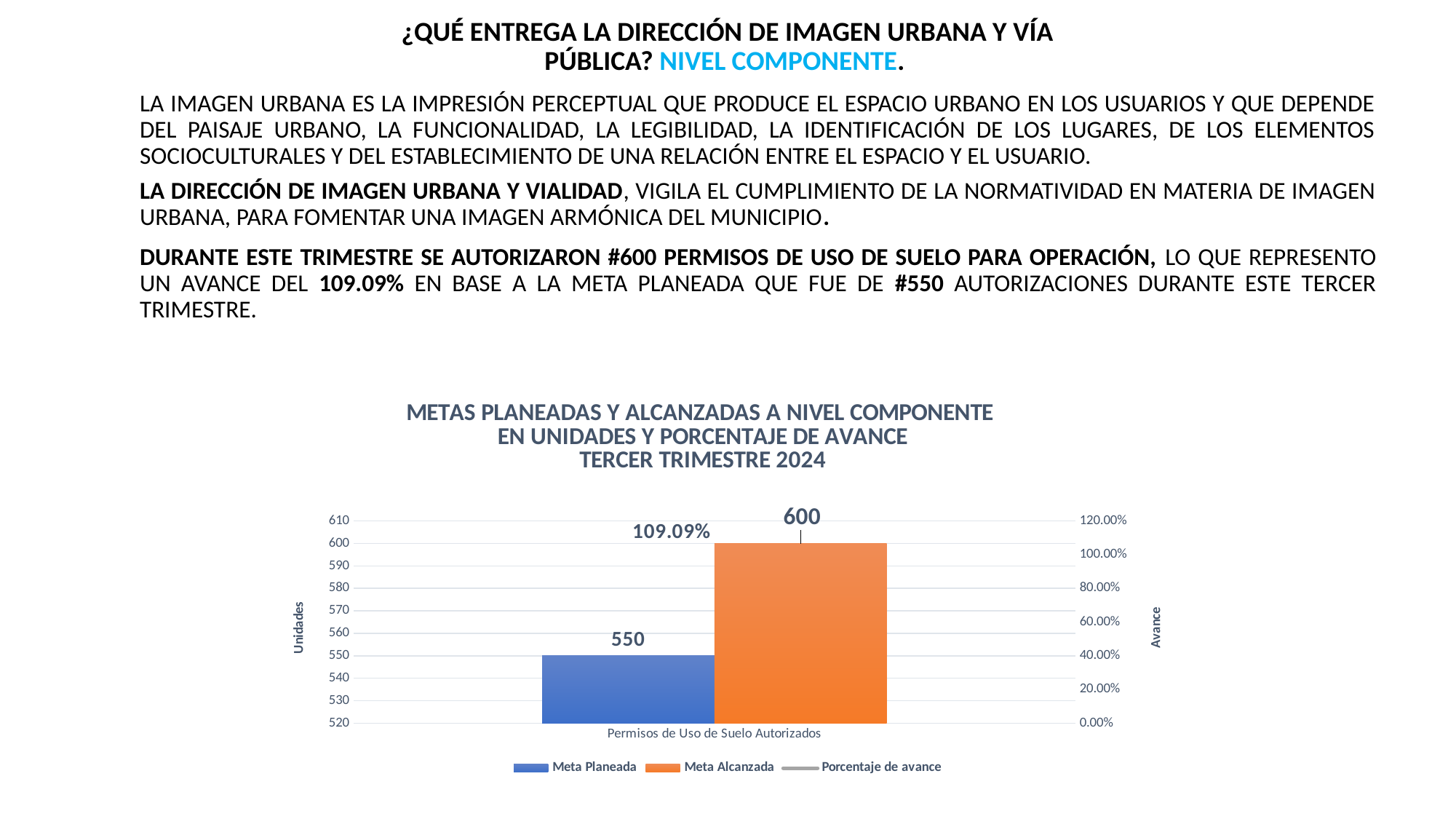

¿QUÉ ENTREGA LA DIRECCIÓN DE IMAGEN URBANA Y VÍA PÚBLICA? NIVEL COMPONENTE.
LA IMAGEN URBANA ES LA IMPRESIÓN PERCEPTUAL QUE PRODUCE EL ESPACIO URBANO EN LOS USUARIOS Y QUE DEPENDE DEL PAISAJE URBANO, LA FUNCIONALIDAD, LA LEGIBILIDAD, LA IDENTIFICACIÓN DE LOS LUGARES, DE LOS ELEMENTOS SOCIOCULTURALES Y DEL ESTABLECIMIENTO DE UNA RELACIÓN ENTRE EL ESPACIO Y EL USUARIO.
LA DIRECCIÓN DE IMAGEN URBANA Y VIALIDAD, VIGILA EL CUMPLIMIENTO DE LA NORMATIVIDAD EN MATERIA DE IMAGEN URBANA, PARA FOMENTAR UNA IMAGEN ARMÓNICA DEL MUNICIPIO.

DURANTE ESTE TRIMESTRE SE AUTORIZARON #600 PERMISOS DE USO DE SUELO PARA OPERACIÓN, LO QUE REPRESENTO UN AVANCE DEL 109.09% EN BASE A LA META PLANEADA QUE FUE DE #550 AUTORIZACIONES DURANTE ESTE TERCER TRIMESTRE.

### Chart: METAS PLANEADAS Y ALCANZADAS A NIVEL COMPONENTE
EN UNIDADES Y PORCENTAJE DE AVANCE
TERCER TRIMESTRE 2024

| Category | Meta Planeada | Meta Alcanzada |  |
|---|---|---|---|
| Permisos de Uso de Suelo Autorizados | 550.0 | 600.0 | 1.0909090909090908 |